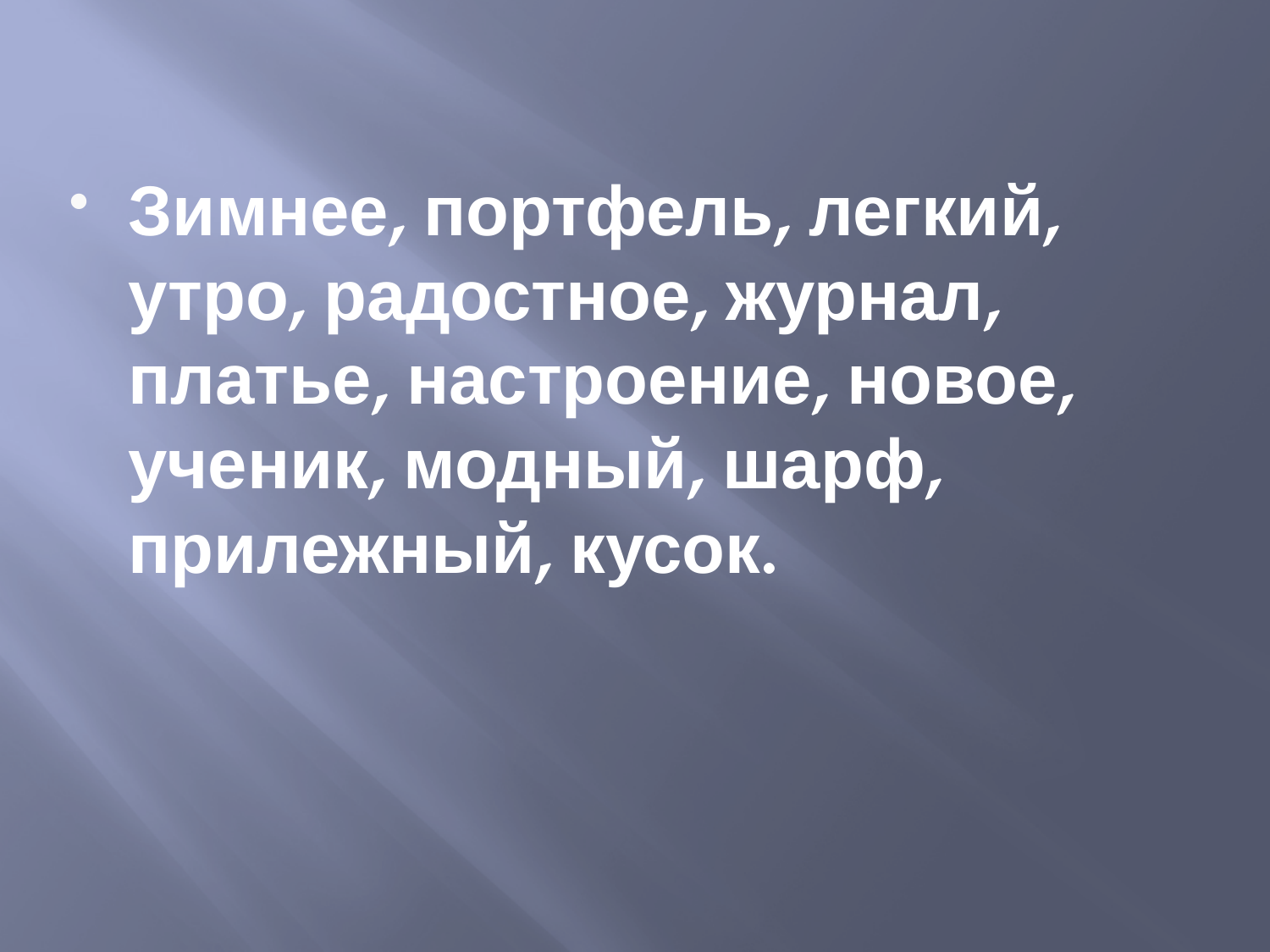

Зимнее, портфель, легкий, утро, радостное, журнал,  платье, настроение, новое, ученик, модный, шарф, прилежный, кусок.